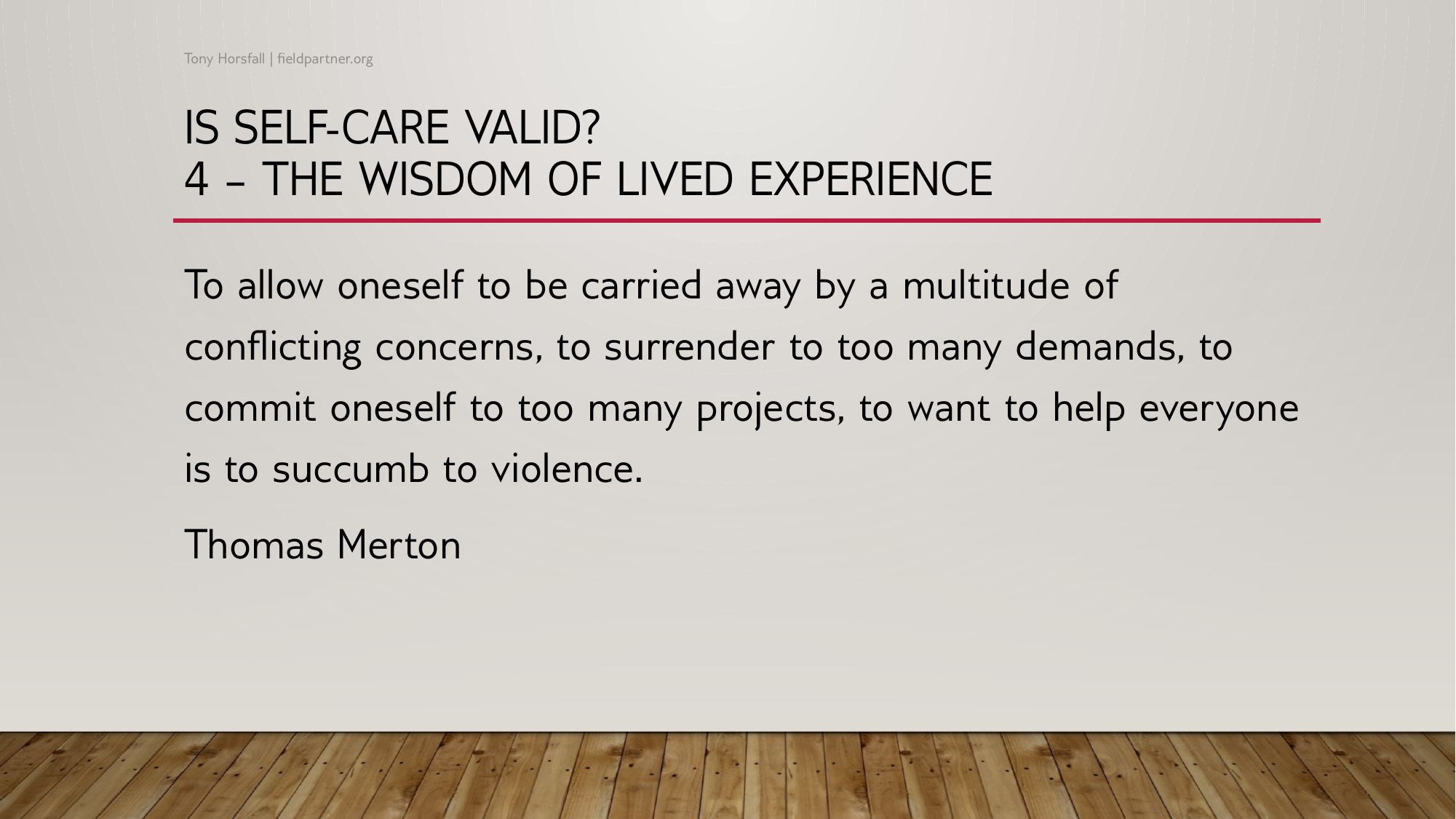

Tony Horsfall | fieldpartner.org
# Is self-care valid? 4 – the wisdom of lived experience
To allow oneself to be carried away by a multitude of conflicting concerns, to surrender to too many demands, to commit oneself to too many projects, to want to help everyone is to succumb to violence.
Thomas Merton